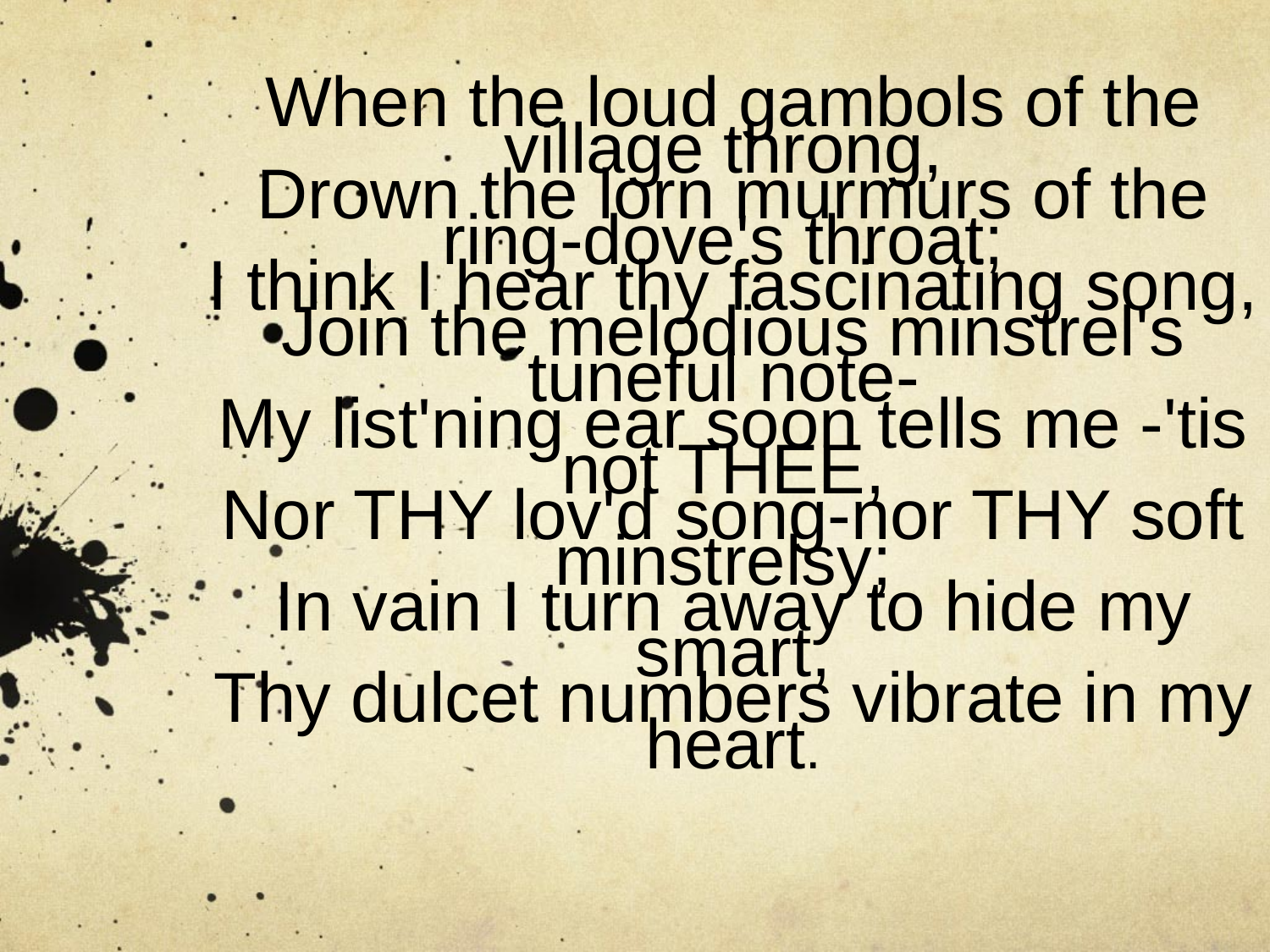

When the loud gambols of the village throng,
Drown the lorn murmurs of the ring-dove's throat;
I think I hear thy fascinating song,
Join the melodious minstrel's tuneful note-
My list'ning ear soon tells me -'tis not THEE,
Nor THY lov'd song-nor THY soft minstrelsy;
In vain I turn away to hide my smart,
Thy dulcet numbers vibrate in my heart.